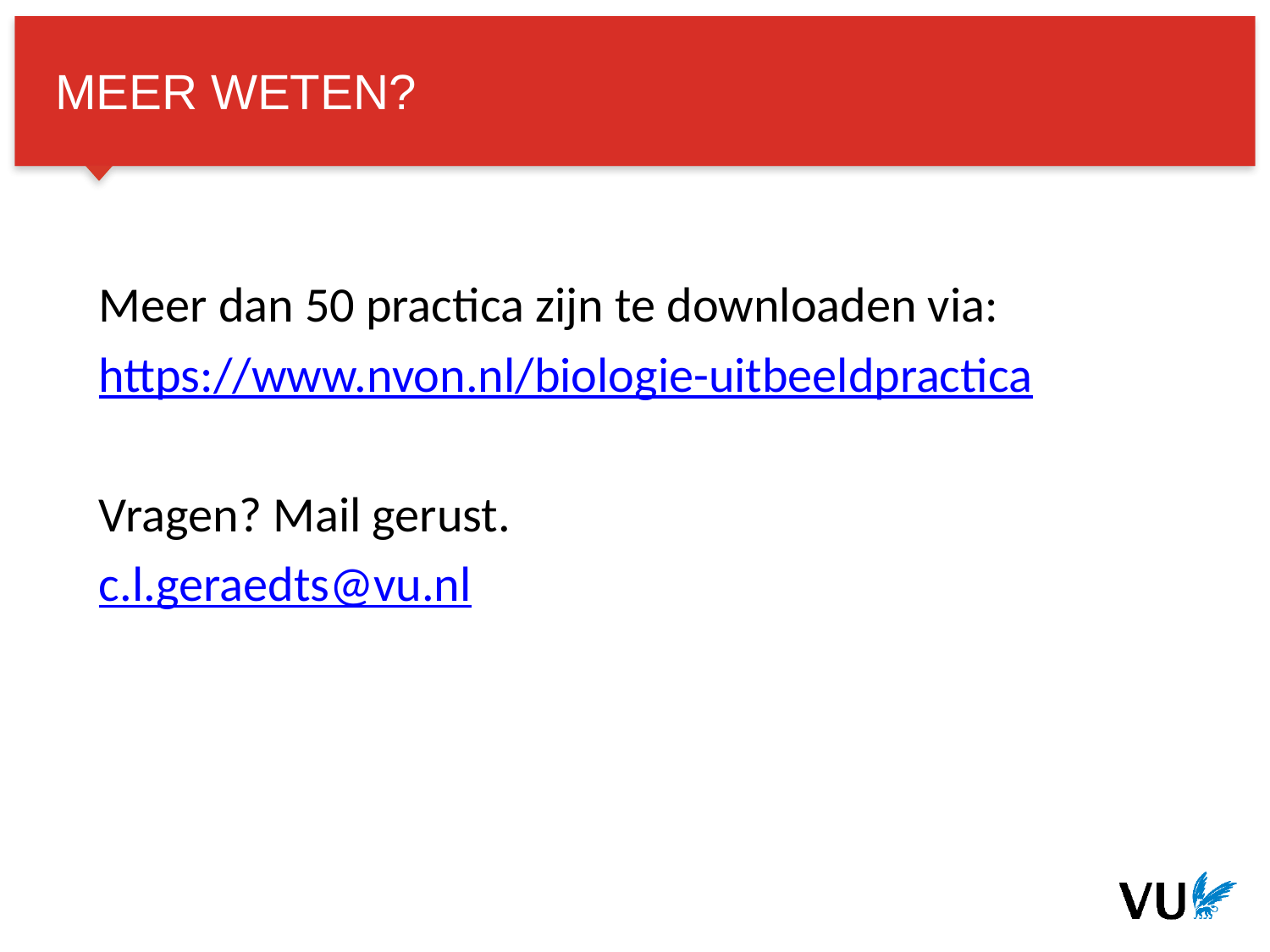

MEER WETEN?

Meer dan 50 practica zijn te downloaden via:
https://www.nvon.nl/biologie-uitbeeldpractica

Vragen? Mail gerust.
c.l.geraedts@vu.nl